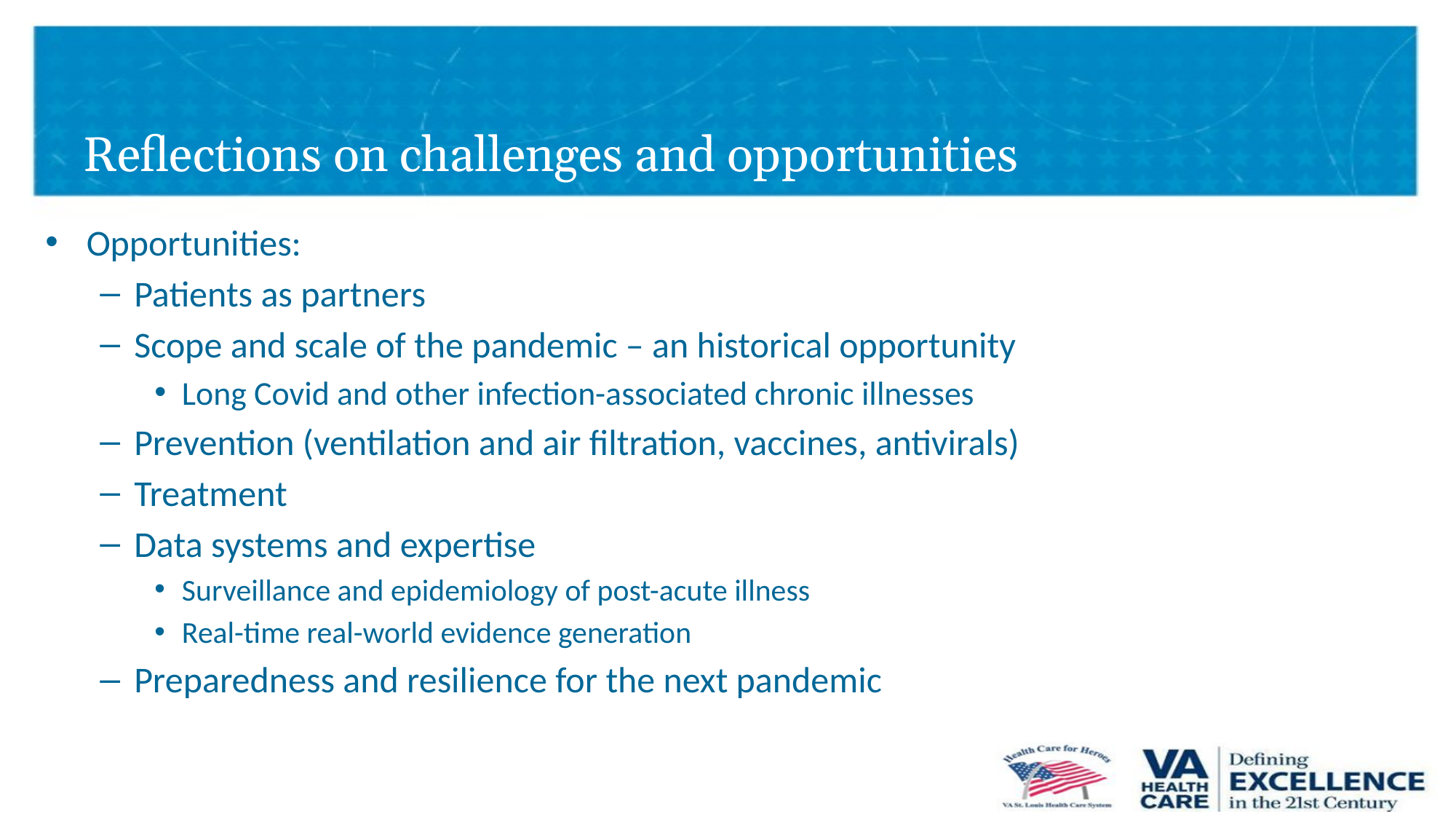

# Reflections on challenges and opportunities
Opportunities:
Patients as partners
Scope and scale of the pandemic – an historical opportunity
Long Covid and other infection-associated chronic illnesses
Prevention (ventilation and air filtration, vaccines, antivirals)
Treatment
Data systems and expertise
Surveillance and epidemiology of post-acute illness
Real-time real-world evidence generation
Preparedness and resilience for the next pandemic